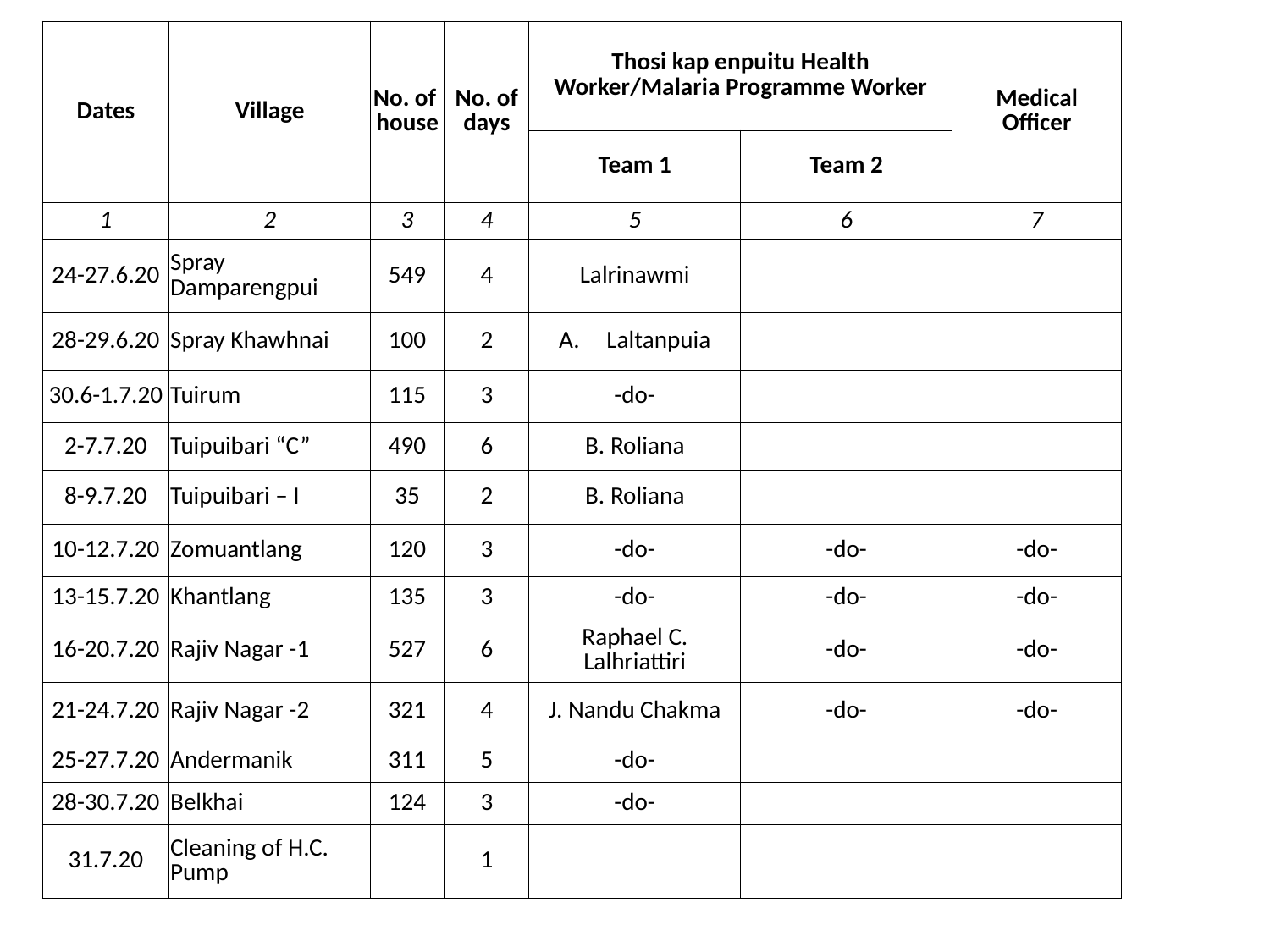

| Dates | Village | No. of house | No. of days | Thosi kap enpuitu Health Worker/Malaria Programme Worker |  | Medical Officer |
| --- | --- | --- | --- | --- | --- | --- |
|  |  |  |  | Team 1 | Team 2 |  |
| 1 | 2 | 3 | 4 | 5 | 6 | 7 |
| 24-27.6.20 | Spray Damparengpui | 549 | 4 | Lalrinawmi |  |  |
| 28-29.6.20 | Spray Khawhnai | 100 | 2 | Laltanpuia |  |  |
| 30.6-1.7.20 | Tuirum | 115 | 3 | -do- |  |  |
| 2-7.7.20 | Tuipuibari “C” | 490 | 6 | B. Roliana |  |  |
| 8-9.7.20 | Tuipuibari – I | 35 | 2 | B. Roliana |  |  |
| 10-12.7.20 | Zomuantlang | 120 | 3 | -do- | -do- | -do- |
| 13-15.7.20 | Khantlang | 135 | 3 | -do- | -do- | -do- |
| 16-20.7.20 | Rajiv Nagar -1 | 527 | 6 | Raphael C. Lalhriattiri | -do- | -do- |
| 21-24.7.20 | Rajiv Nagar -2 | 321 | 4 | J. Nandu Chakma | -do- | -do- |
| 25-27.7.20 | Andermanik | 311 | 5 | -do- |  |  |
| 28-30.7.20 | Belkhai | 124 | 3 | -do- |  |  |
| 31.7.20 | Cleaning of H.C. Pump |  | 1 |  |  |  |